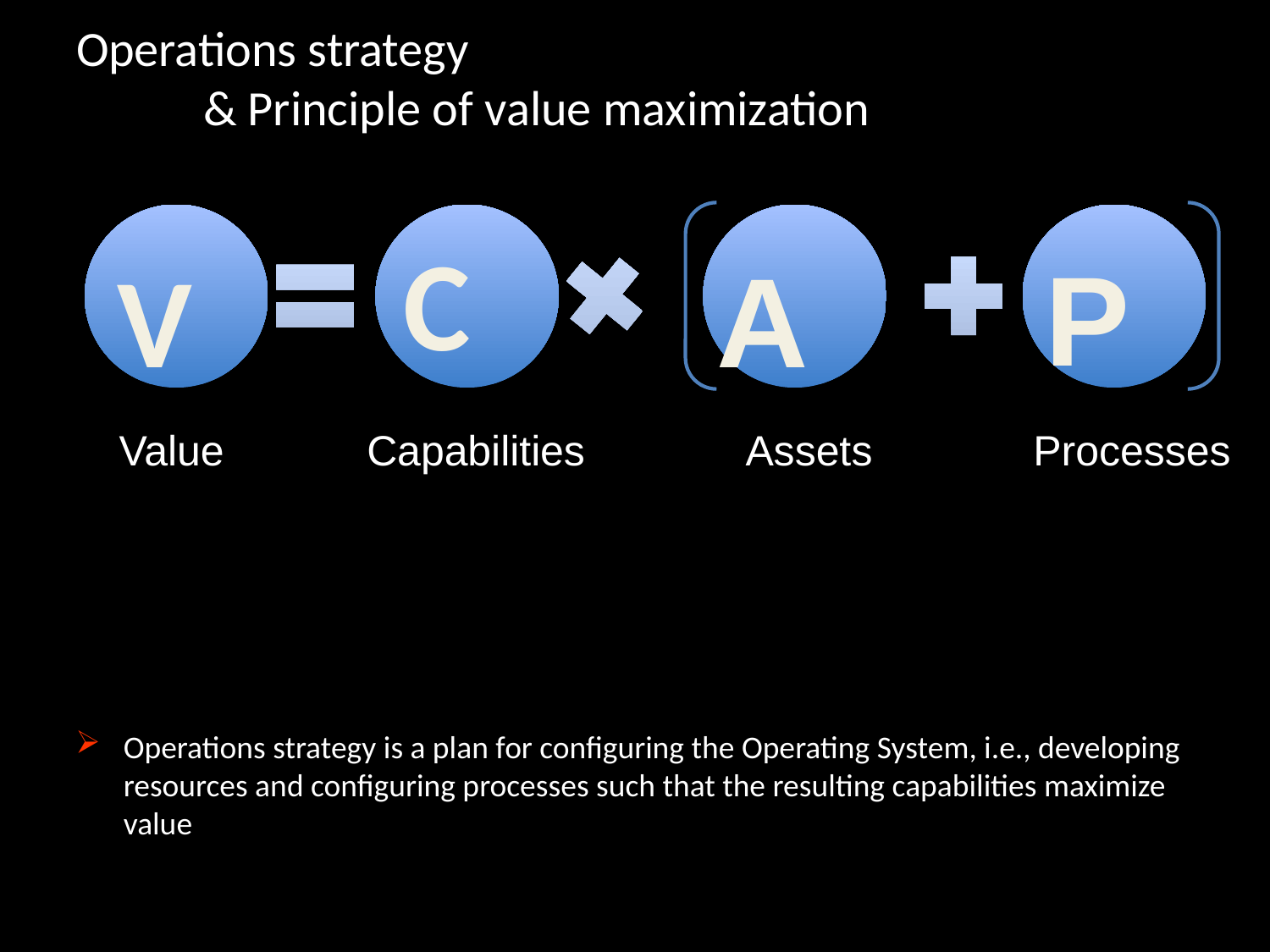

# Operations strategy & Principle of value maximization

A
C
P
V
Value
Capabilities
Assets
Processes
Operations strategy is a plan for configuring the Operating System, i.e., developing resources and configuring processes such that the resulting capabilities maximize value